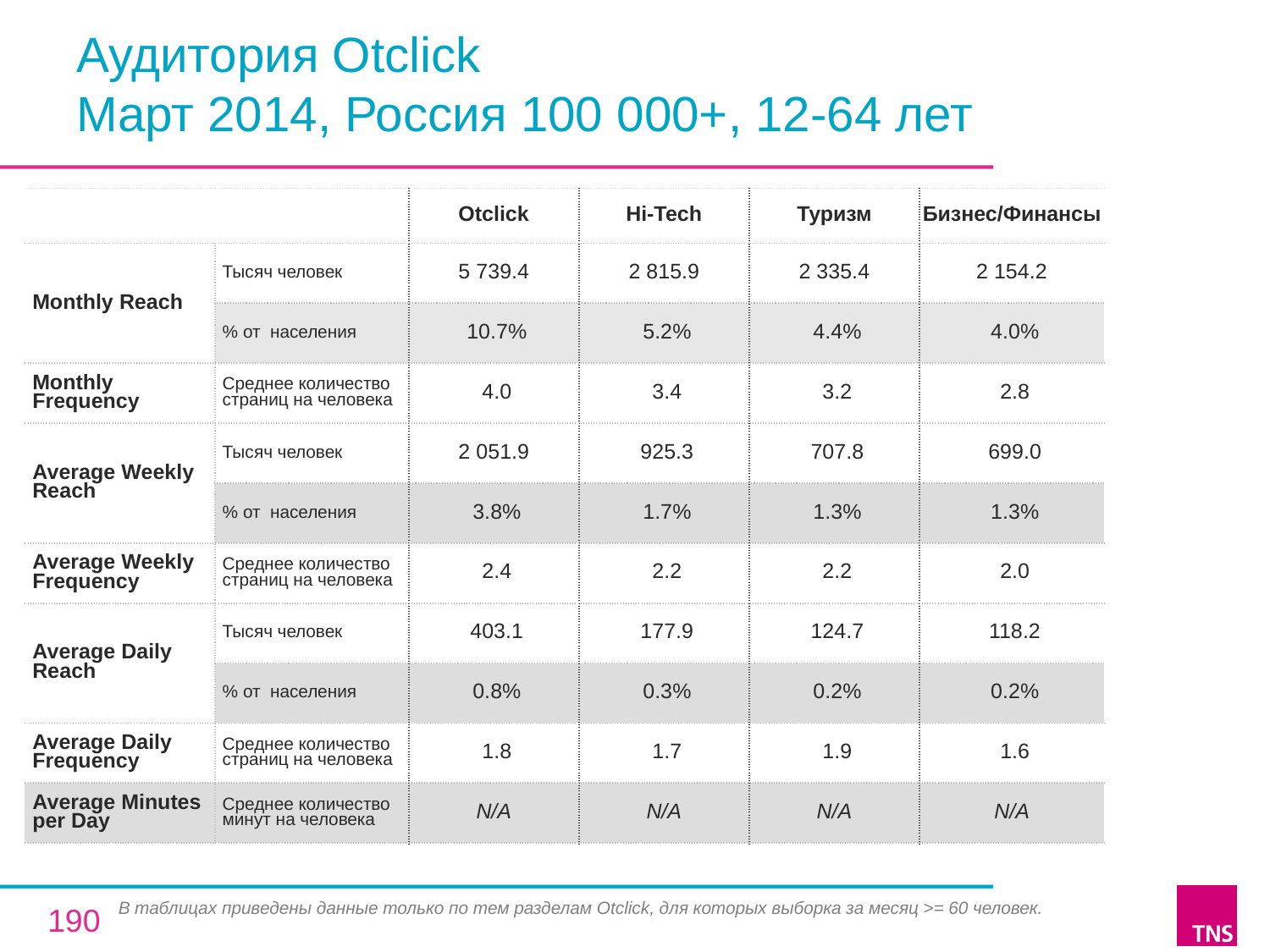

# Аудитория Otclick Март 2014, Россия 100 000+, 12-64 лет
|  |  | Otclick | Hi-Tech | Туризм | Бизнес/Финансы |
| --- | --- | --- | --- | --- | --- |
| Monthly Reach | Тысяч человек | 5 739.4 | 2 815.9 | 2 335.4 | 2 154.2 |
|  | % от населения | 10.7% | 5.2% | 4.4% | 4.0% |
| Monthly Frequency | Среднее количество страниц на человека | 4.0 | 3.4 | 3.2 | 2.8 |
| Average Weekly Reach | Тысяч человек | 2 051.9 | 925.3 | 707.8 | 699.0 |
|  | % от населения | 3.8% | 1.7% | 1.3% | 1.3% |
| Average Weekly Frequency | Среднее количество страниц на человека | 2.4 | 2.2 | 2.2 | 2.0 |
| Average Daily Reach | Тысяч человек | 403.1 | 177.9 | 124.7 | 118.2 |
|  | % от населения | 0.8% | 0.3% | 0.2% | 0.2% |
| Average Daily Frequency | Среднее количество страниц на человека | 1.8 | 1.7 | 1.9 | 1.6 |
| Average Minutes per Day | Среднее количество минут на человека | N/A | N/A | N/A | N/A |
В таблицах приведены данные только по тем разделам Otclick, для которых выборка за месяц >= 60 человек.
190